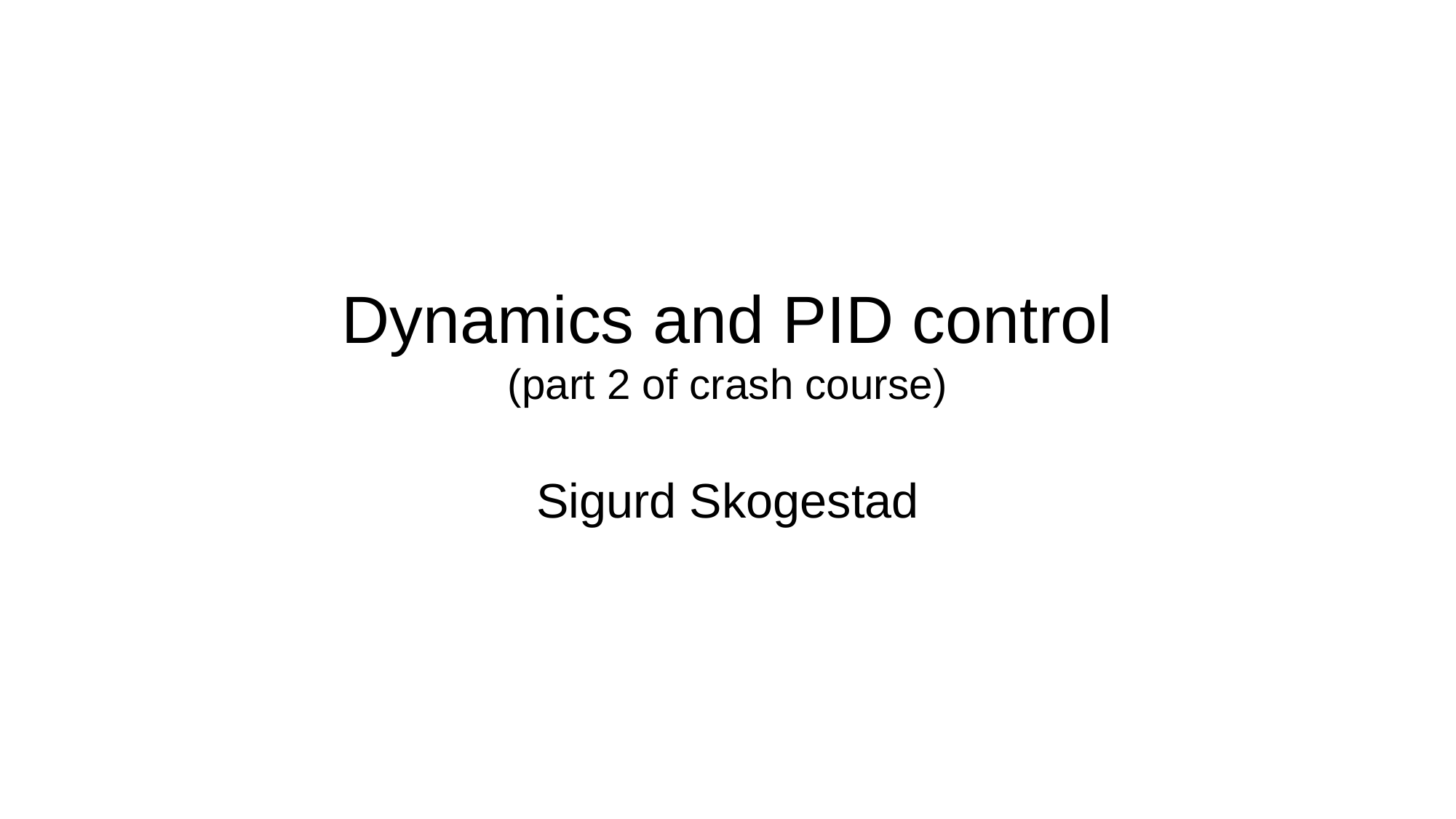

# Dynamics and PID control (part 2 of crash course)
Sigurd Skogestad
TexPoint fonts used in EMF.
Read the TexPoint manual before you delete this box.: AAAAAAAA